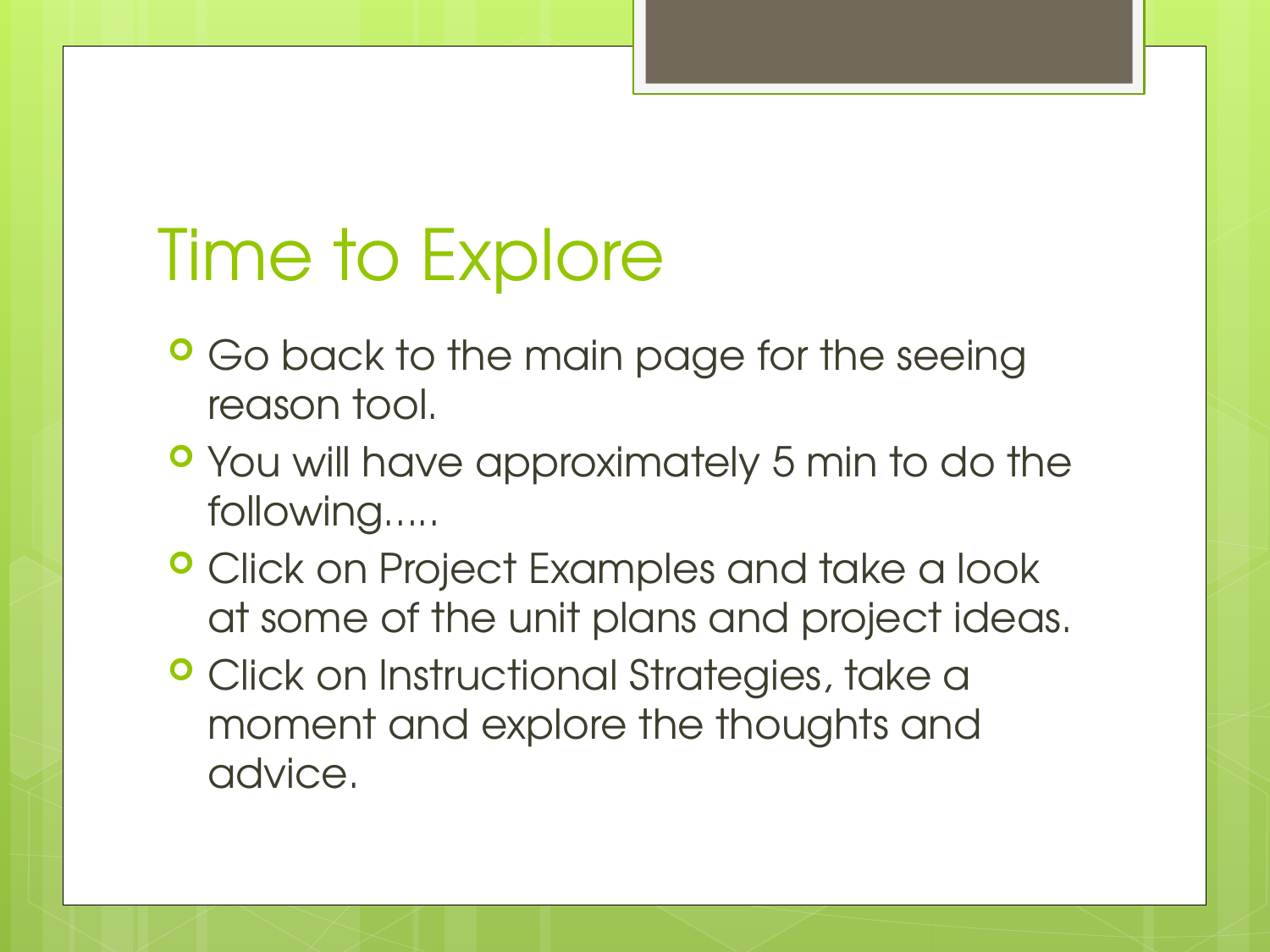

# Time to Explore
Go back to the main page for the seeing reason tool.
You will have approximately 5 min to do the following…..
Click on Project Examples and take a look at some of the unit plans and project ideas.
Click on Instructional Strategies, take a moment and explore the thoughts and advice.